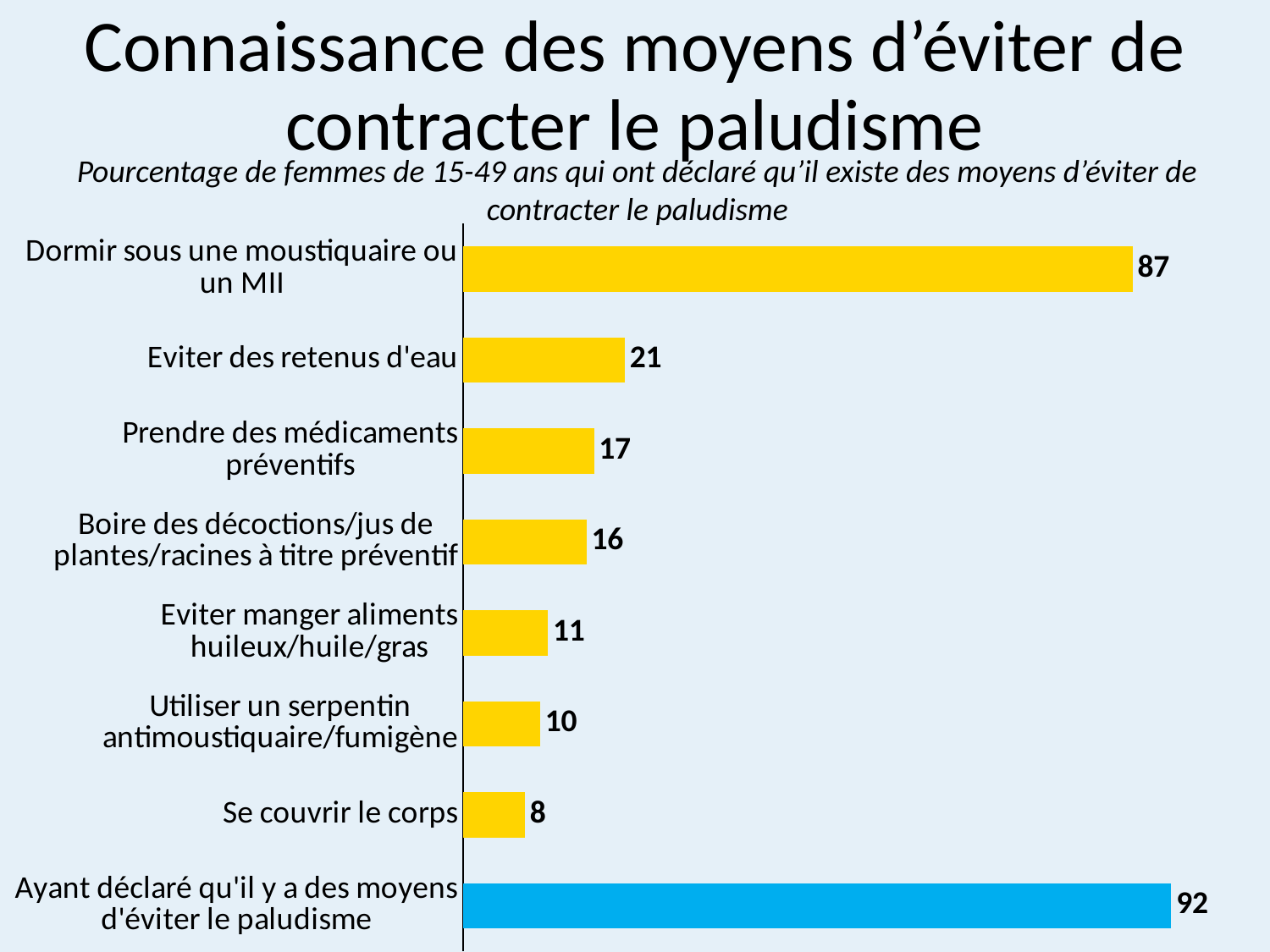

# Connaissance des moyens d’éviter de contracter le paludisme
Pourcentage de femmes de 15-49 ans qui ont déclaré qu’il existe des moyens d’éviter de contracter le paludisme

### Chart

| Category | Series 1 |
|---|---|
| Ayant déclaré qu'il y a des moyens d'éviter le paludisme | 92.0 |
| Se couvrir le corps | 8.0 |
| Utiliser un serpentin antimoustiquaire/fumigène | 10.0 |
| Eviter manger aliments huileux/huile/gras | 11.0 |
| Boire des décoctions/jus de plantes/racines à titre préventif | 16.0 |
| Prendre des médicaments préventifs | 17.0 |
| Eviter des retenus d'eau | 21.0 |
| Dormir sous une moustiquaire ou un MII | 87.0 |